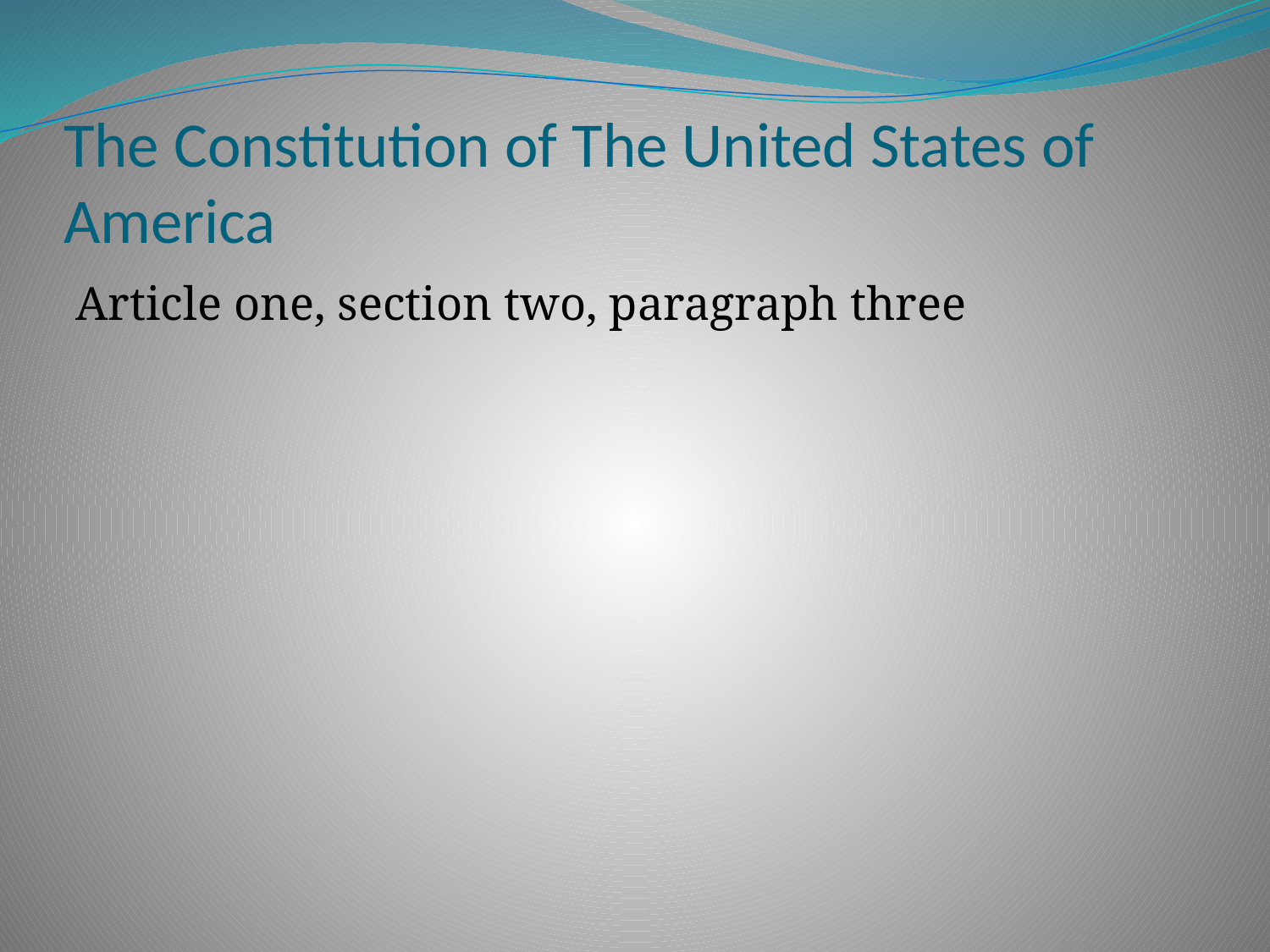

# The Constitution of The United States of America
Article one, section two, paragraph three